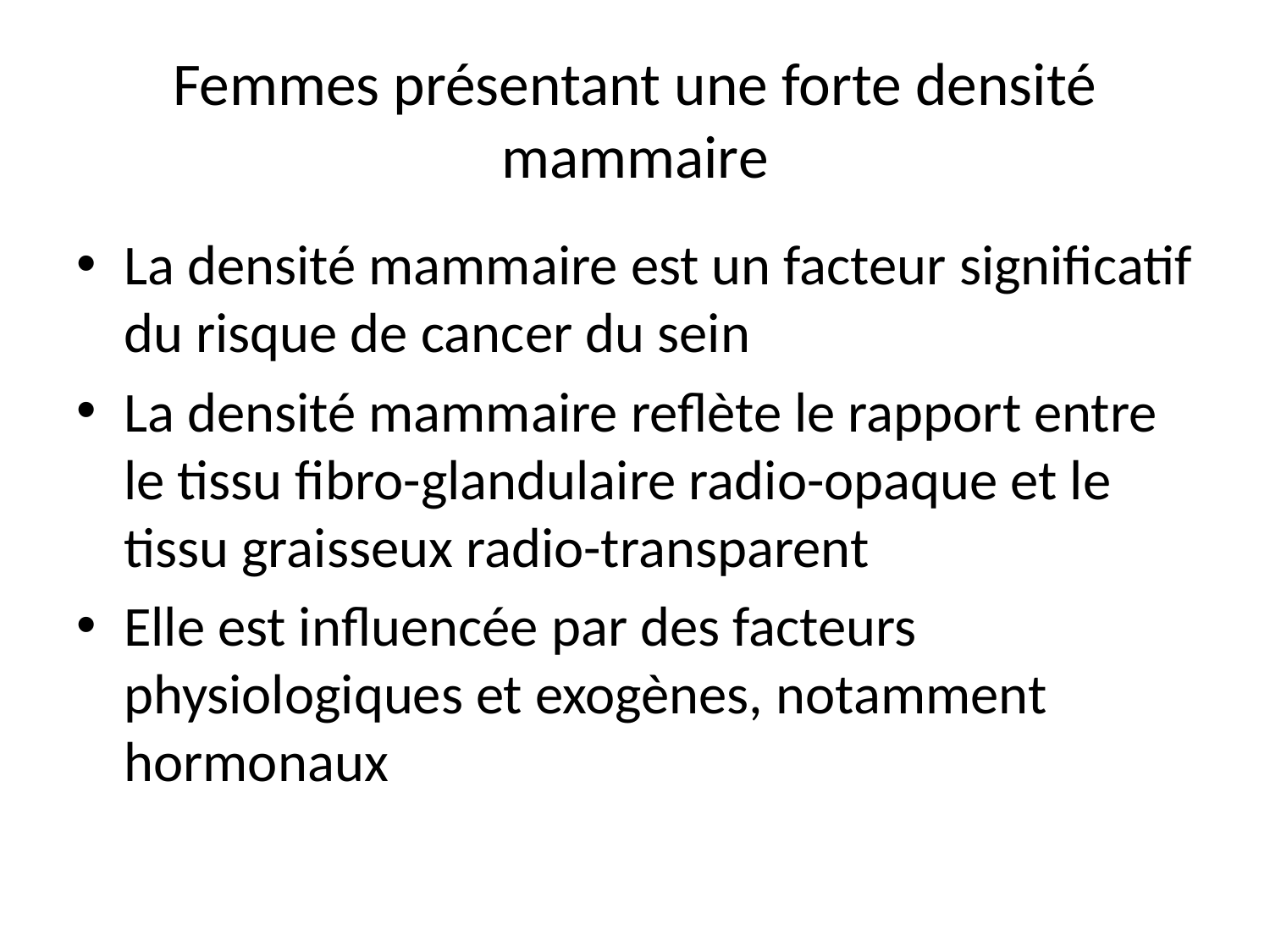

# Femmes présentant une forte densité mammaire
La densité mammaire est un facteur significatif du risque de cancer du sein
La densité mammaire reflète le rapport entre le tissu fibro-glandulaire radio-opaque et le tissu graisseux radio-transparent
Elle est influencée par des facteurs physiologiques et exogènes, notamment hormonaux